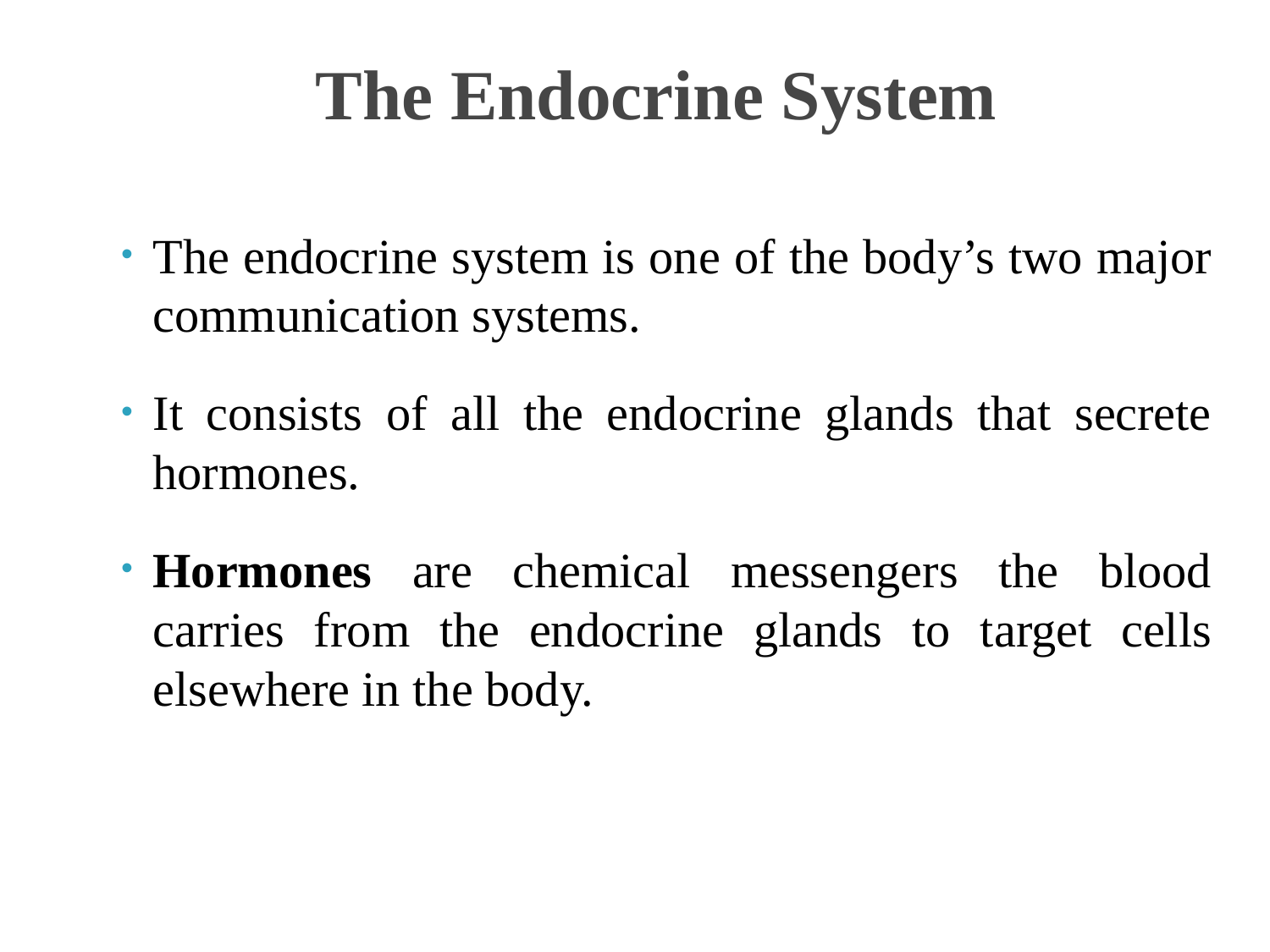

# The Endocrine System
The endocrine system is one of the body’s two major communication systems.
It consists of all the endocrine glands that secrete hormones.
Hormones are chemical messengers the blood carries from the endocrine glands to target cells elsewhere in the body.